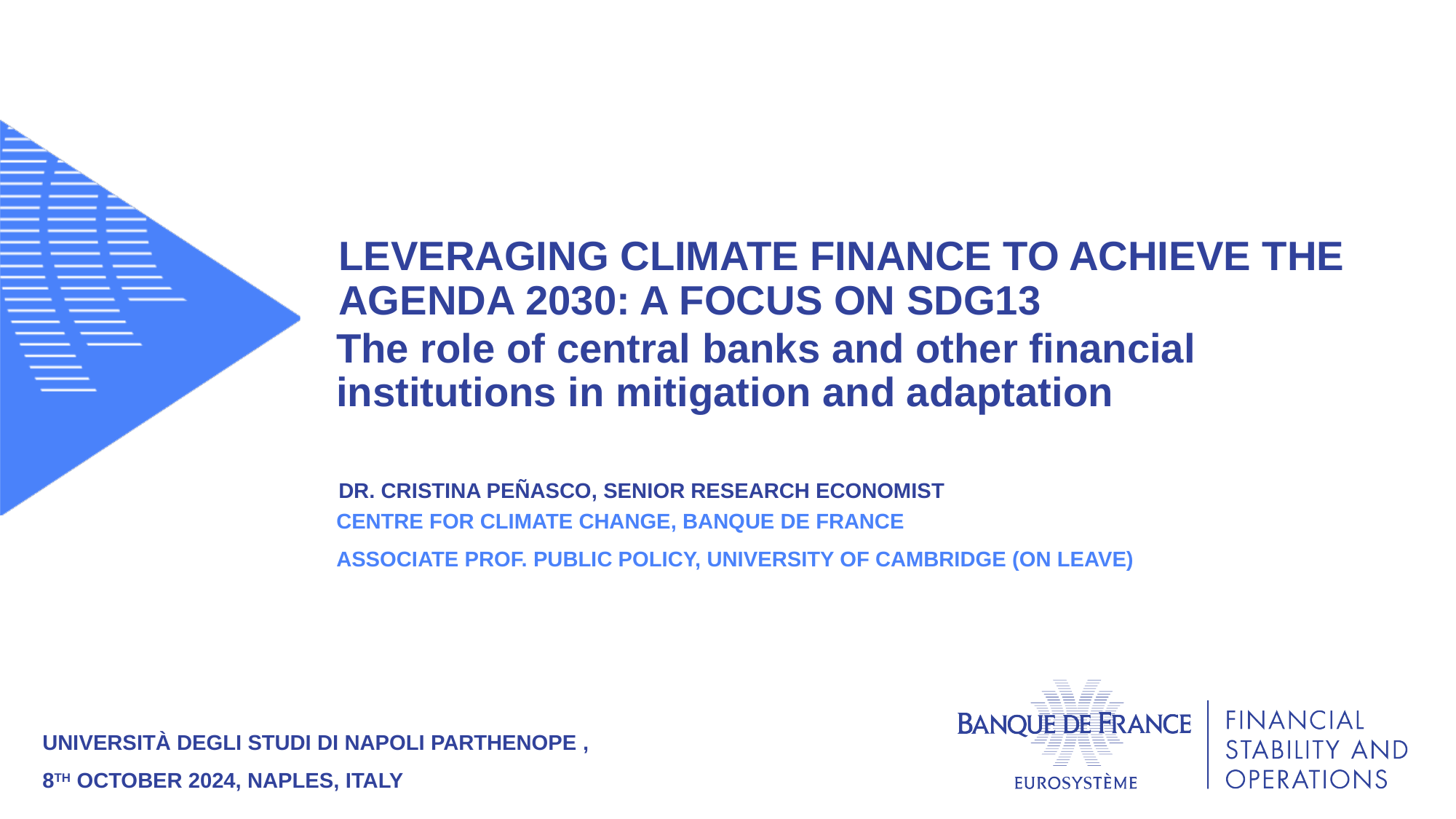

# Leveraging climate finance to achieve the agenda 2030: a focus on SDG13
The role of central banks and other financial institutions in mitigation and adaptation
Dr. Cristina Peñasco, senior research economist

Centre for climate change, Banque de France
Associate prof. Public policy, University of Cambridge (on leave)

Università degli Studi di Napoli Parthenope ,
8th october 2024, naples, Italy